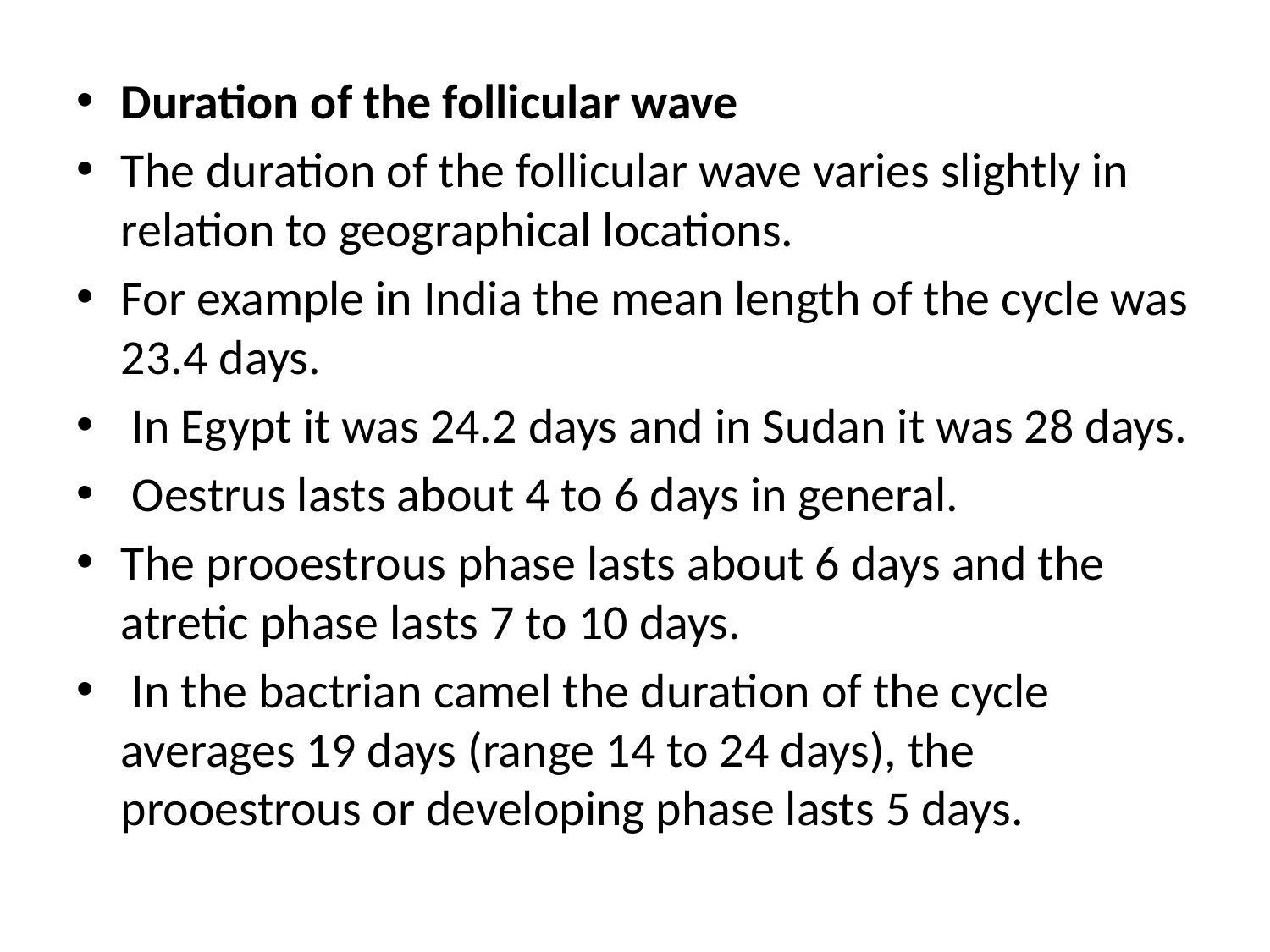

Duration of the follicular wave
The duration of the follicular wave varies slightly in relation to geographical locations.
For example in India the mean length of the cycle was 23.4 days.
 In Egypt it was 24.2 days and in Sudan it was 28 days.
 Oestrus lasts about 4 to 6 days in general.
The prooestrous phase lasts about 6 days and the atretic phase lasts 7 to 10 days.
 In the bactrian camel the duration of the cycle averages 19 days (range 14 to 24 days), the prooestrous or developing phase lasts 5 days.